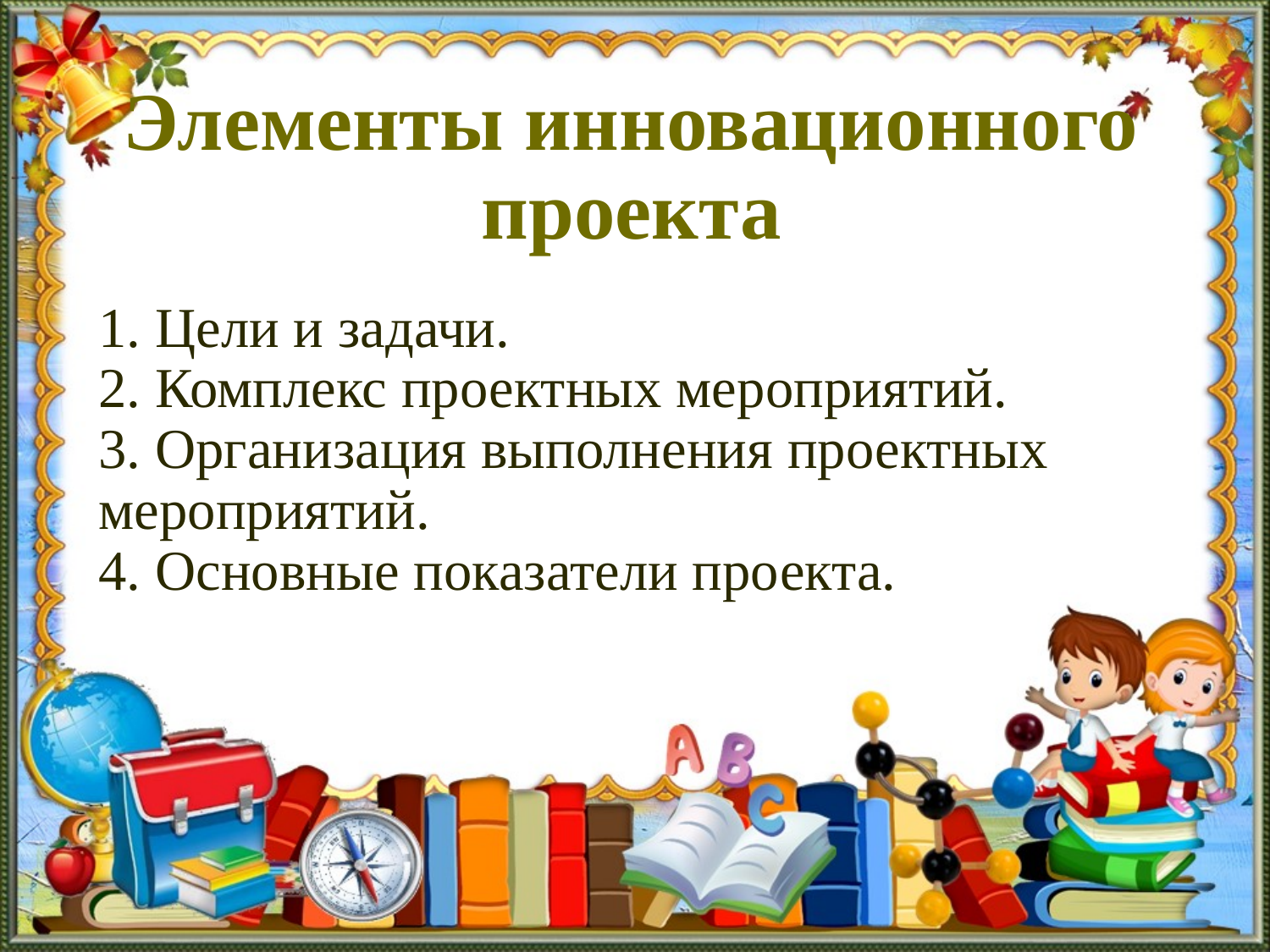

# Элементы инновационного проекта
1. Цели и задачи.
2. Комплекс проектных мероприятий.
3. Организация выполнения проектных мероприятий.
4. Основные показатели проекта.